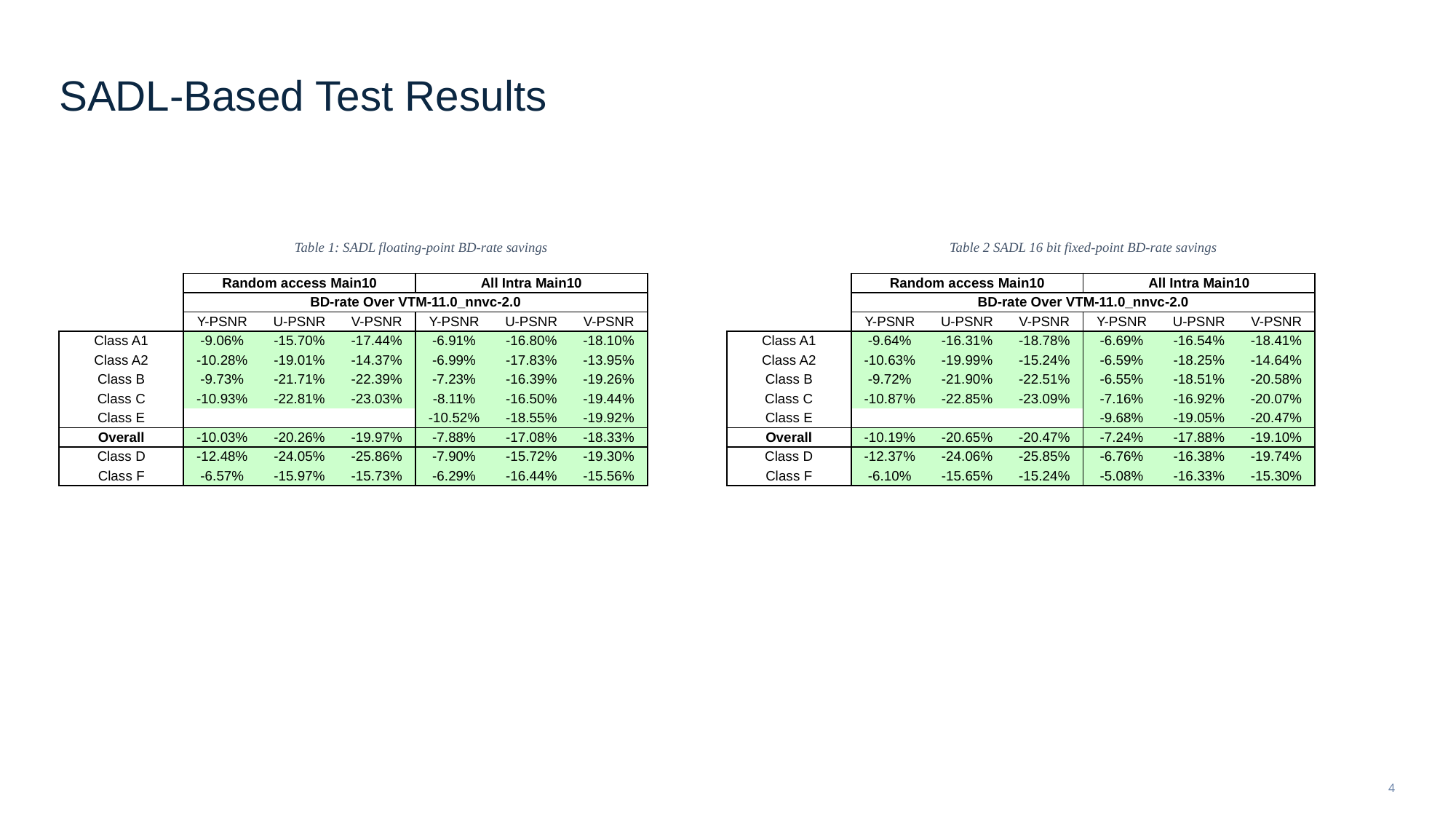

# SADL-Based Test Results
Table 1: SADL floating-point BD-rate savings
Table 2 SADL 16 bit fixed-point BD-rate savings
|  | Random access Main10 |  |  | All Intra Main10 |  |  |
| --- | --- | --- | --- | --- | --- | --- |
|  | BD-rate Over VTM-11.0\_nnvc-2.0 |  |  |  |  |  |
|  | Y-PSNR | U-PSNR | V-PSNR | Y-PSNR | U-PSNR | V-PSNR |
| Class A1 | -9.06% | -15.70% | -17.44% | -6.91% | -16.80% | -18.10% |
| Class A2 | -10.28% | -19.01% | -14.37% | -6.99% | -17.83% | -13.95% |
| Class B | -9.73% | -21.71% | -22.39% | -7.23% | -16.39% | -19.26% |
| Class C | -10.93% | -22.81% | -23.03% | -8.11% | -16.50% | -19.44% |
| Class E |  |  |  | -10.52% | -18.55% | -19.92% |
| Overall | -10.03% | -20.26% | -19.97% | -7.88% | -17.08% | -18.33% |
| Class D | -12.48% | -24.05% | -25.86% | -7.90% | -15.72% | -19.30% |
| Class F | -6.57% | -15.97% | -15.73% | -6.29% | -16.44% | -15.56% |
|  | Random access Main10 |  |  | All Intra Main10 |  |  |
| --- | --- | --- | --- | --- | --- | --- |
|  | BD-rate Over VTM-11.0\_nnvc-2.0 |  |  |  |  |  |
|  | Y-PSNR | U-PSNR | V-PSNR | Y-PSNR | U-PSNR | V-PSNR |
| Class A1 | -9.64% | -16.31% | -18.78% | -6.69% | -16.54% | -18.41% |
| Class A2 | -10.63% | -19.99% | -15.24% | -6.59% | -18.25% | -14.64% |
| Class B | -9.72% | -21.90% | -22.51% | -6.55% | -18.51% | -20.58% |
| Class C | -10.87% | -22.85% | -23.09% | -7.16% | -16.92% | -20.07% |
| Class E |  |  |  | -9.68% | -19.05% | -20.47% |
| Overall | -10.19% | -20.65% | -20.47% | -7.24% | -17.88% | -19.10% |
| Class D | -12.37% | -24.06% | -25.85% | -6.76% | -16.38% | -19.74% |
| Class F | -6.10% | -15.65% | -15.24% | -5.08% | -16.33% | -15.30% |